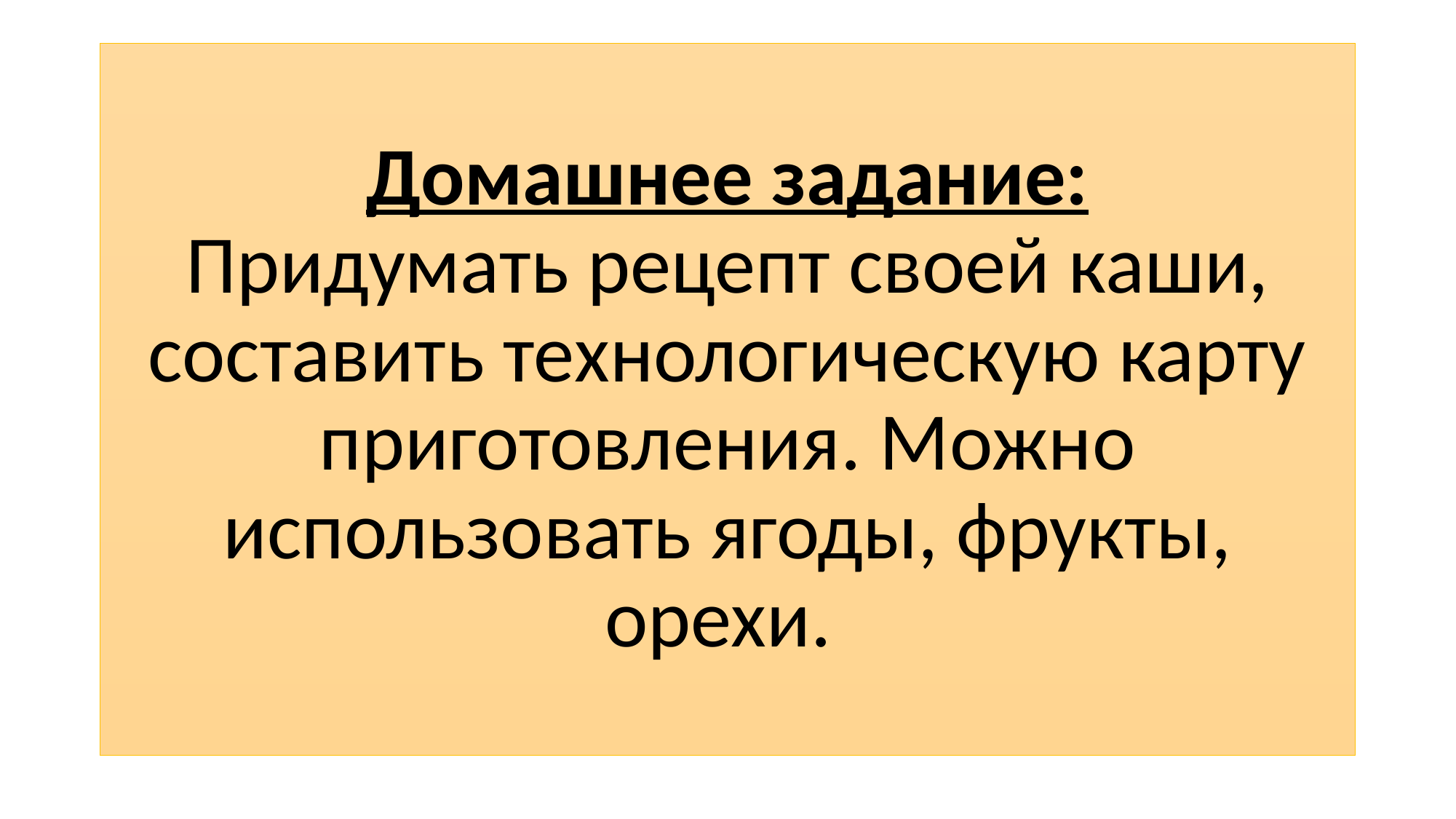

# Домашнее задание: Придумать рецепт своей каши, составить технологическую карту приготовления. Можно использовать ягоды, фрукты, орехи.